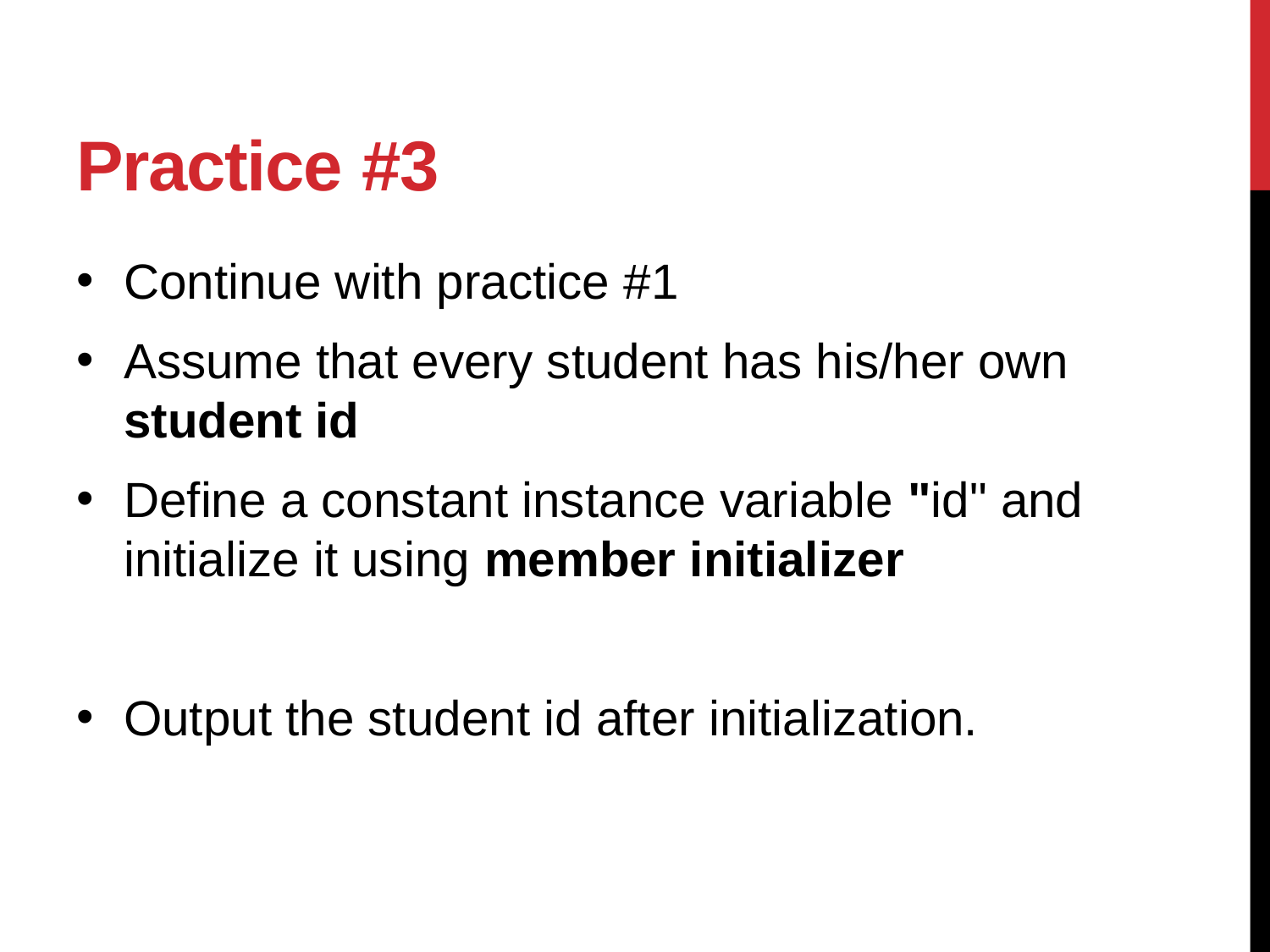

# Practice #3
Continue with practice #1
Assume that every student has his/her own student id
Define a constant instance variable "id" and initialize it using member initializer

Output the student id after initialization.